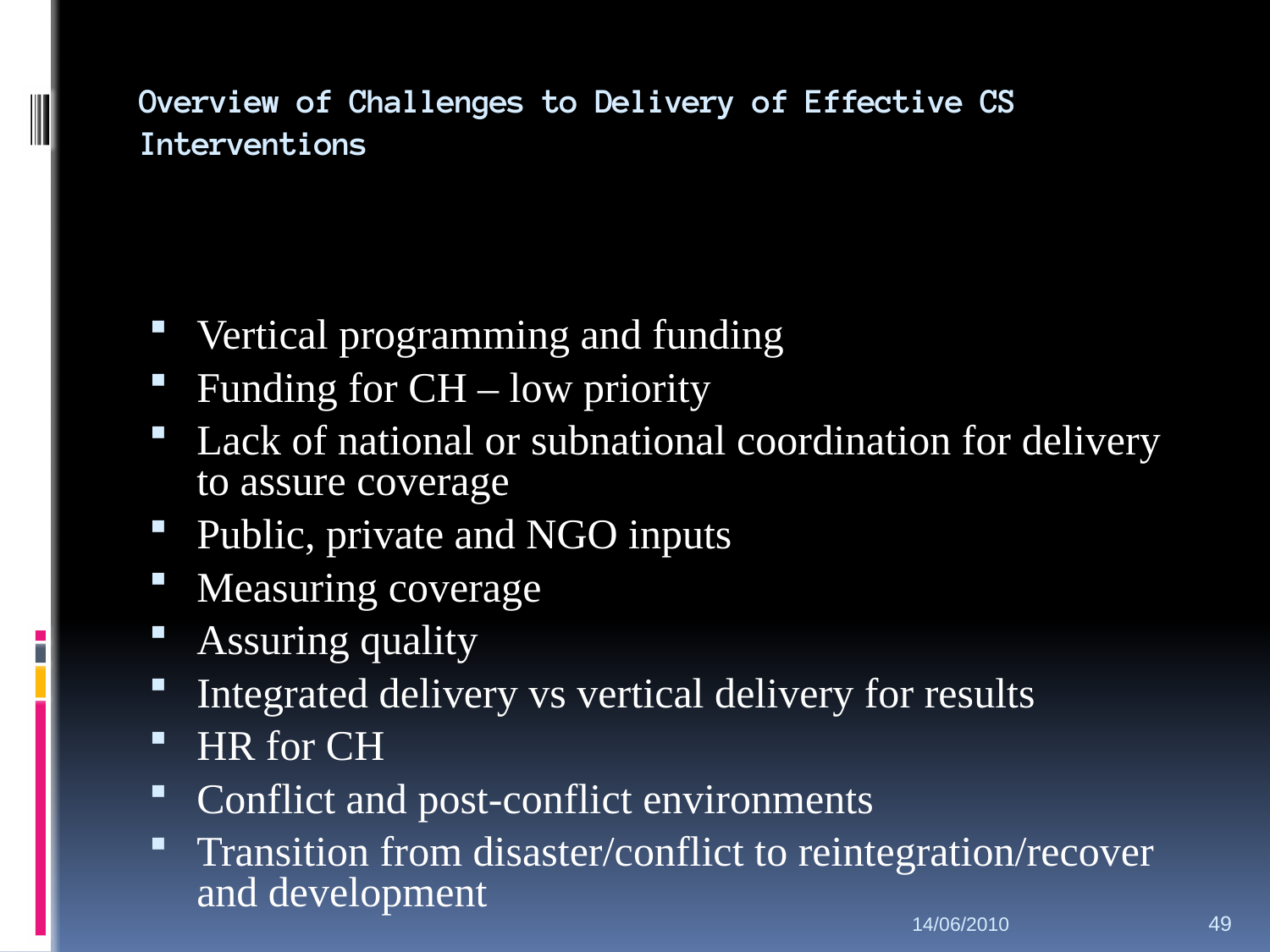

# Overview of Challenges to Delivery of Effective CS Interventions

Vertical programming and funding
Funding for CH – low priority
Lack of national or subnational coordination for delivery to assure coverage
Public, private and NGO inputs
Measuring coverage
Assuring quality
Integrated delivery vs vertical delivery for results
HR for CH
Conflict and post-conflict environments
Transition from disaster/conflict to reintegration/recover and development
14/06/2010
49